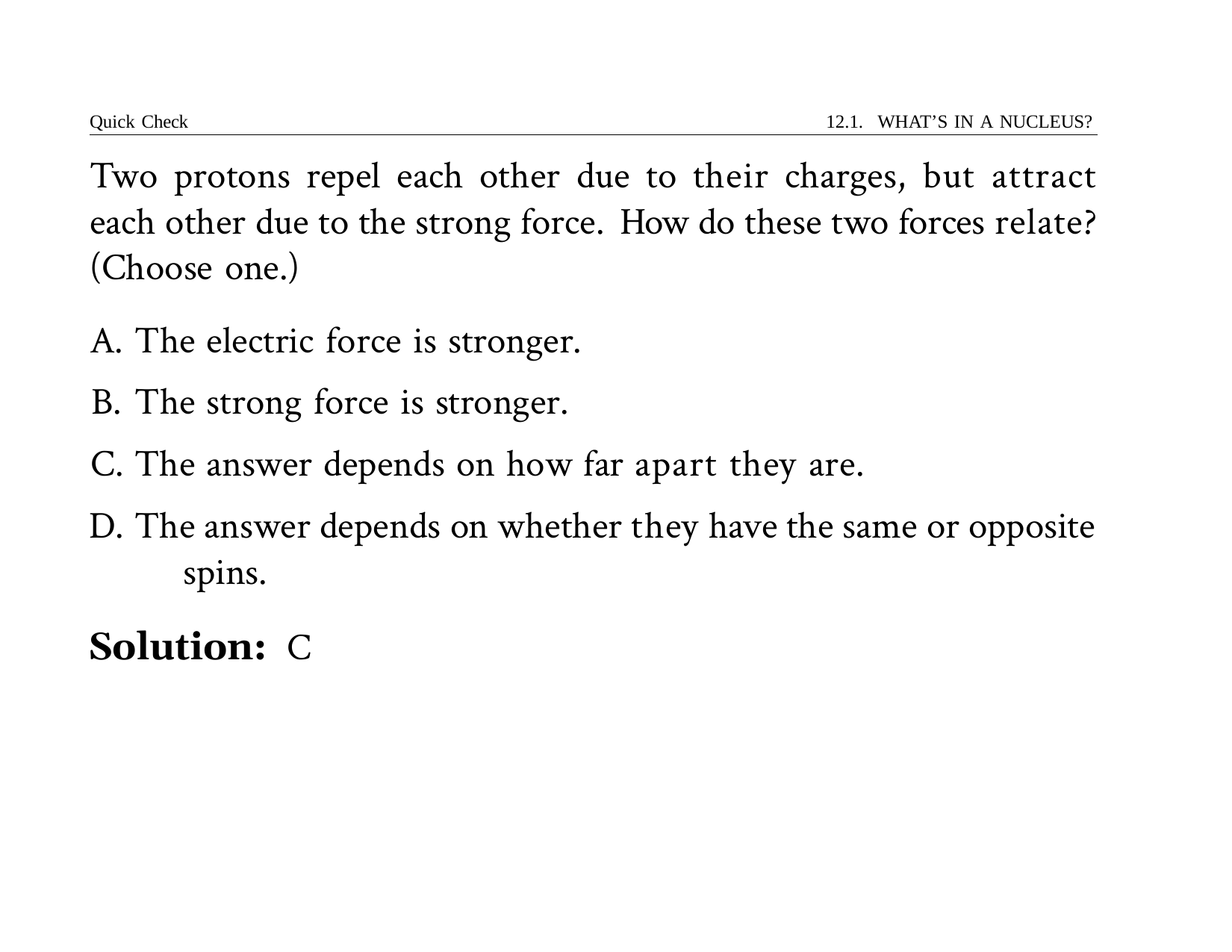

Quick Check	12.1.  WHAT’S IN A NUCLEUS?

# Two protons repel each other due to their charges, but attract each other due to the strong force. How do these two forces relate? (Choose one.)
The electric force is stronger.
The strong force is stronger.
The answer depends on how far apart they are.
The answer depends on whether they have the same or opposite 	spins.
Solution:	C